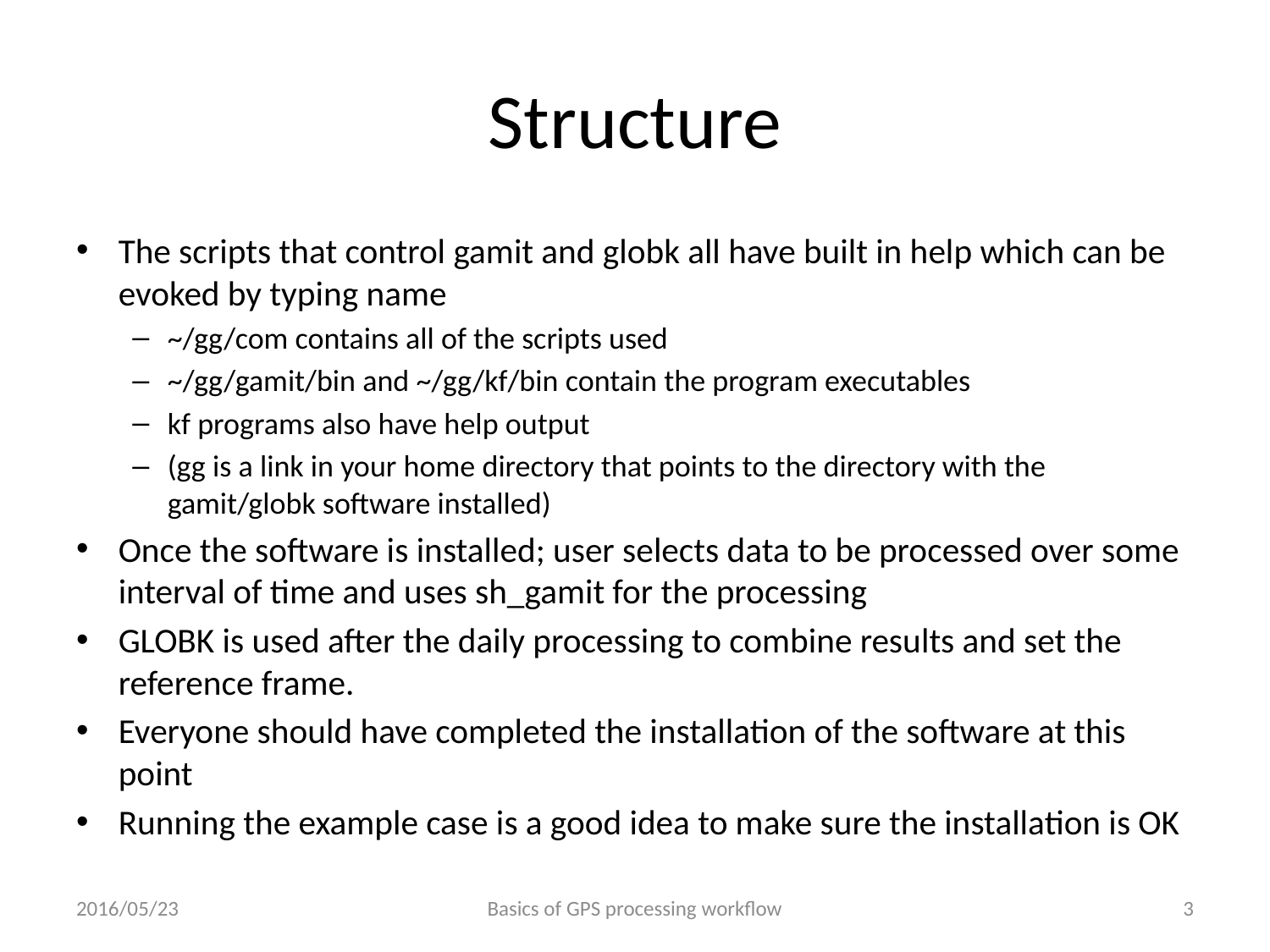

# Structure
The scripts that control gamit and globk all have built in help which can be evoked by typing name
~/gg/com contains all of the scripts used
~/gg/gamit/bin and ~/gg/kf/bin contain the program executables
kf programs also have help output
(gg is a link in your home directory that points to the directory with the gamit/globk software installed)
Once the software is installed; user selects data to be processed over some interval of time and uses sh_gamit for the processing
GLOBK is used after the daily processing to combine results and set the reference frame.
Everyone should have completed the installation of the software at this point
Running the example case is a good idea to make sure the installation is OK
2016/05/23
Basics of GPS processing workflow
3